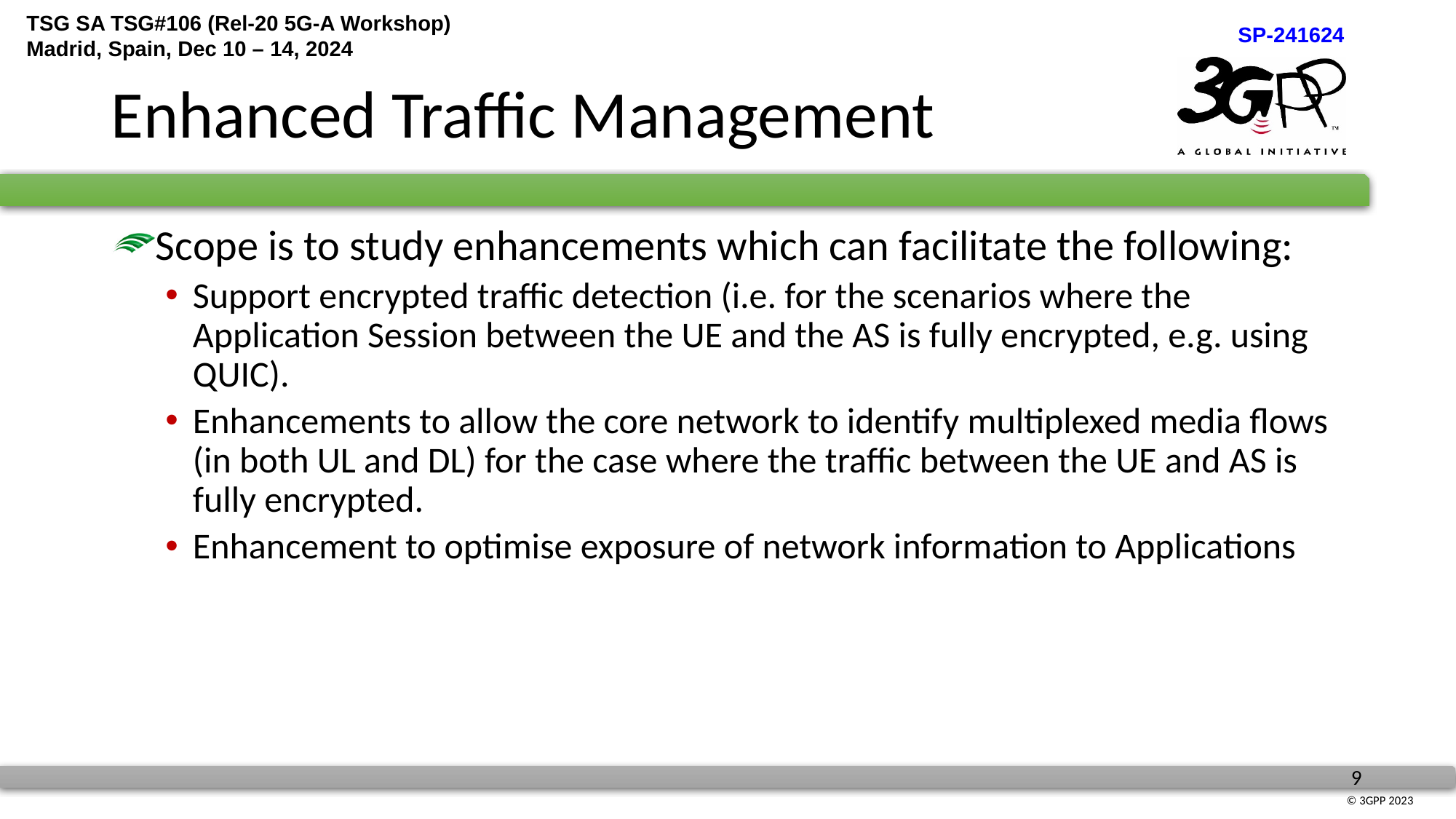

# Enhanced Traffic Management
Scope is to study enhancements which can facilitate the following:
Support encrypted traffic detection (i.e. for the scenarios where the Application Session between the UE and the AS is fully encrypted, e.g. using QUIC).
Enhancements to allow the core network to identify multiplexed media flows (in both UL and DL) for the case where the traffic between the UE and AS is fully encrypted.
Enhancement to optimise exposure of network information to Applications